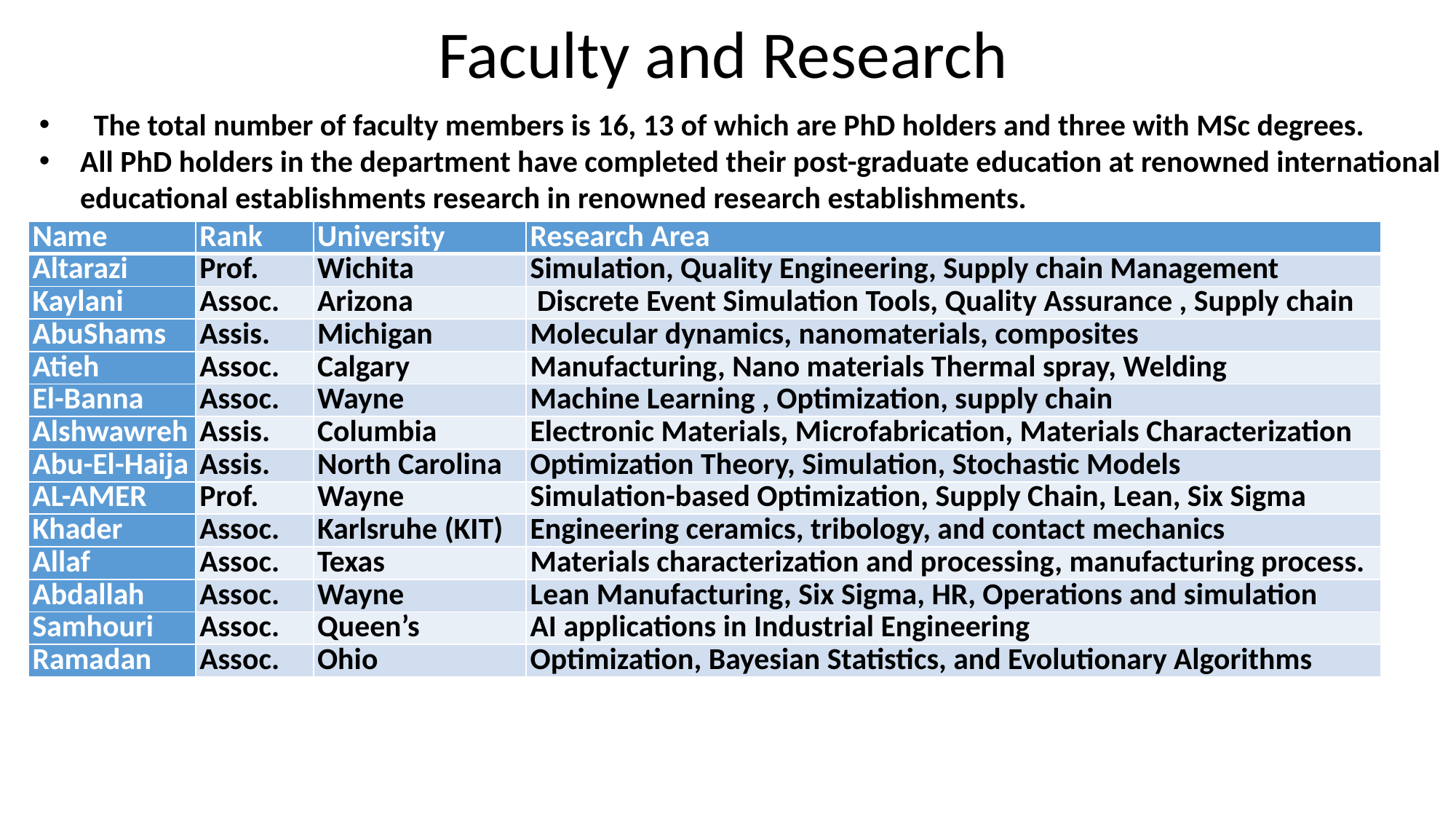

# Faculty and Research
The total number of faculty members is 16, 13 of which are PhD holders and three with MSc degrees.
All PhD holders in the department have completed their post-graduate education at renowned international educational establishments research in renowned research establishments.
| Name | Rank | University | Research Area |
| --- | --- | --- | --- |
| Altarazi | Prof. | Wichita | Simulation, Quality Engineering, Supply chain Management |
| Kaylani | Assoc. | Arizona | Discrete Event Simulation Tools, Quality Assurance , Supply chain |
| AbuShams | Assis. | Michigan | Molecular dynamics, nanomaterials, composites |
| Atieh | Assoc. | Calgary | Manufacturing, Nano materials Thermal spray, Welding |
| El-Banna | Assoc. | Wayne | Machine Learning , Optimization, supply chain |
| Alshwawreh | Assis. | Columbia | Electronic Materials, Microfabrication, Materials Characterization |
| Abu-El-Haija | Assis. | North Carolina | Optimization Theory, Simulation, Stochastic Models |
| AL-AMER | Prof. | Wayne | Simulation-based Optimization, Supply Chain, Lean, Six Sigma |
| Khader | Assoc. | Karlsruhe (KIT) | Engineering ceramics, tribology, and contact mechanics |
| Allaf | Assoc. | Texas | Materials characterization and processing, manufacturing process. |
| Abdallah | Assoc. | Wayne | Lean Manufacturing, Six Sigma, HR, Operations and simulation |
| Samhouri | Assoc. | Queen’s | AI applications in Industrial Engineering |
| Ramadan | Assoc. | Ohio | Optimization, Bayesian Statistics, and Evolutionary Algorithms |